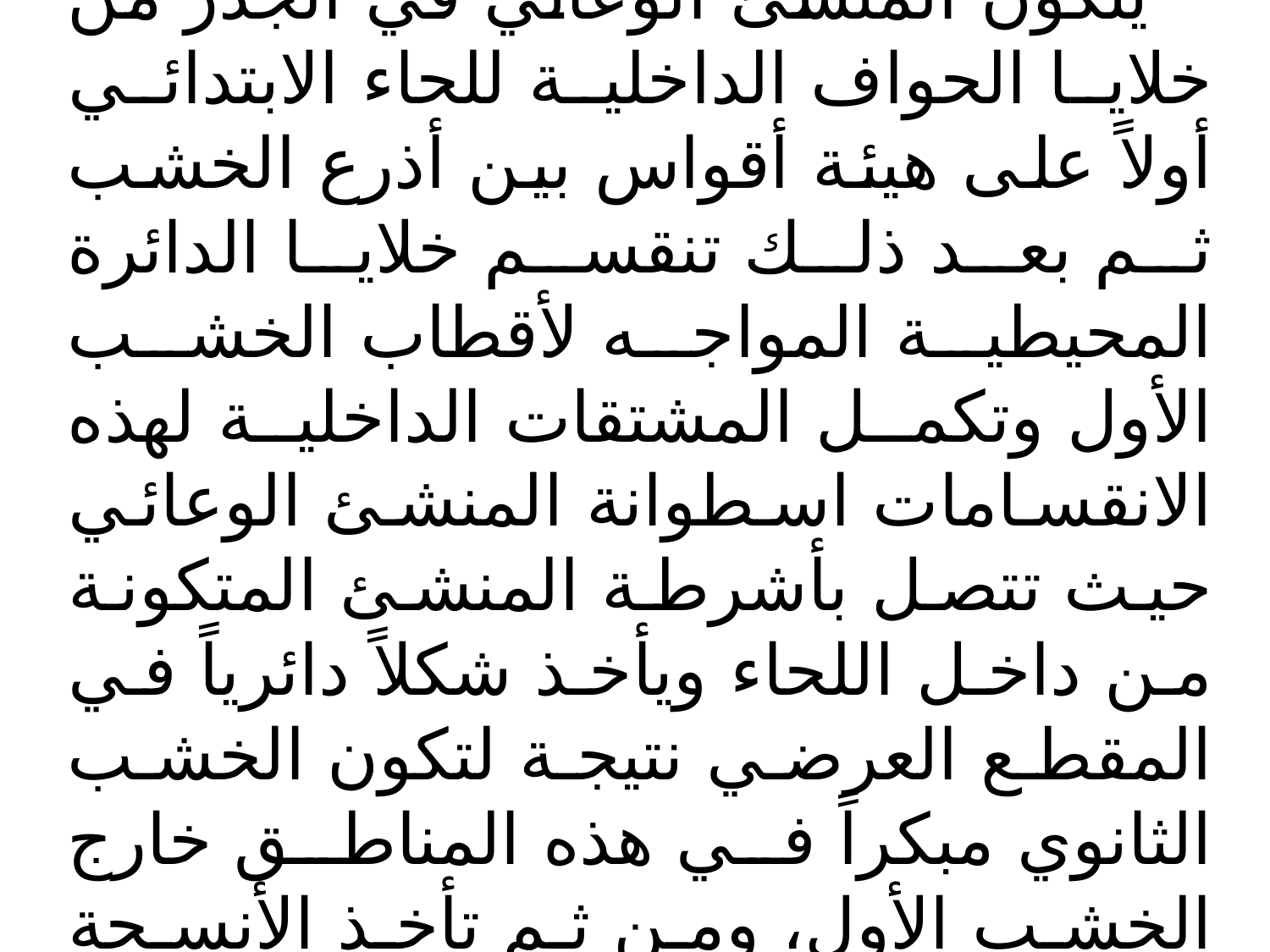

2 ـ النمو الثانوي المعتاد في الجذر
يتكون المنشئ الوعائي في الجذر من خلايا الحواف الداخلية للحاء الابتدائي أولاً على هيئة أقواس بين أذرع الخشب ثم بعد ذلك تنقسم خلايا الدائرة المحيطية المواجه لأقطاب الخشب الأول وتكمل المشتقات الداخلية لهذه الانقسامات اسطوانة المنشئ الوعائي حيث تتصل بأشرطة المنشئ المتكونة من داخل اللحاء ويأخذ شكلاً دائرياً في المقطع العرضي نتيجة لتكون الخشب الثانوي مبكراً في هذه المناطق خارج الخشب الأول، ومن ثم تأخذ الأنسجة الوعائية الثانوية شكل اسطوانة تحيط بالخشب الابتدائي تماماً ( شكل 102 ).